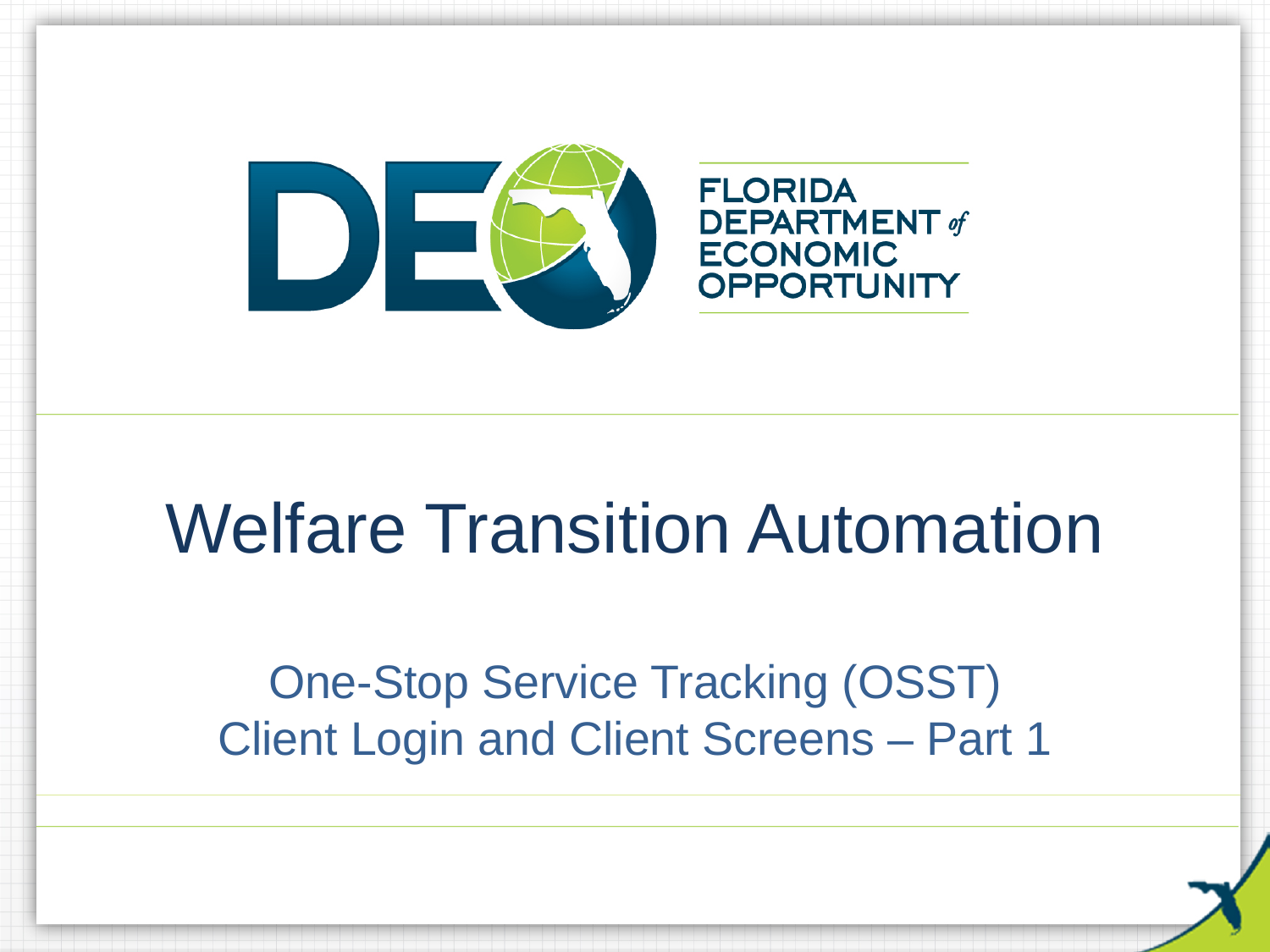

# Welfare Transition Automation
One-Stop Service Tracking (OSST) Client Login and Client Screens – Part 1